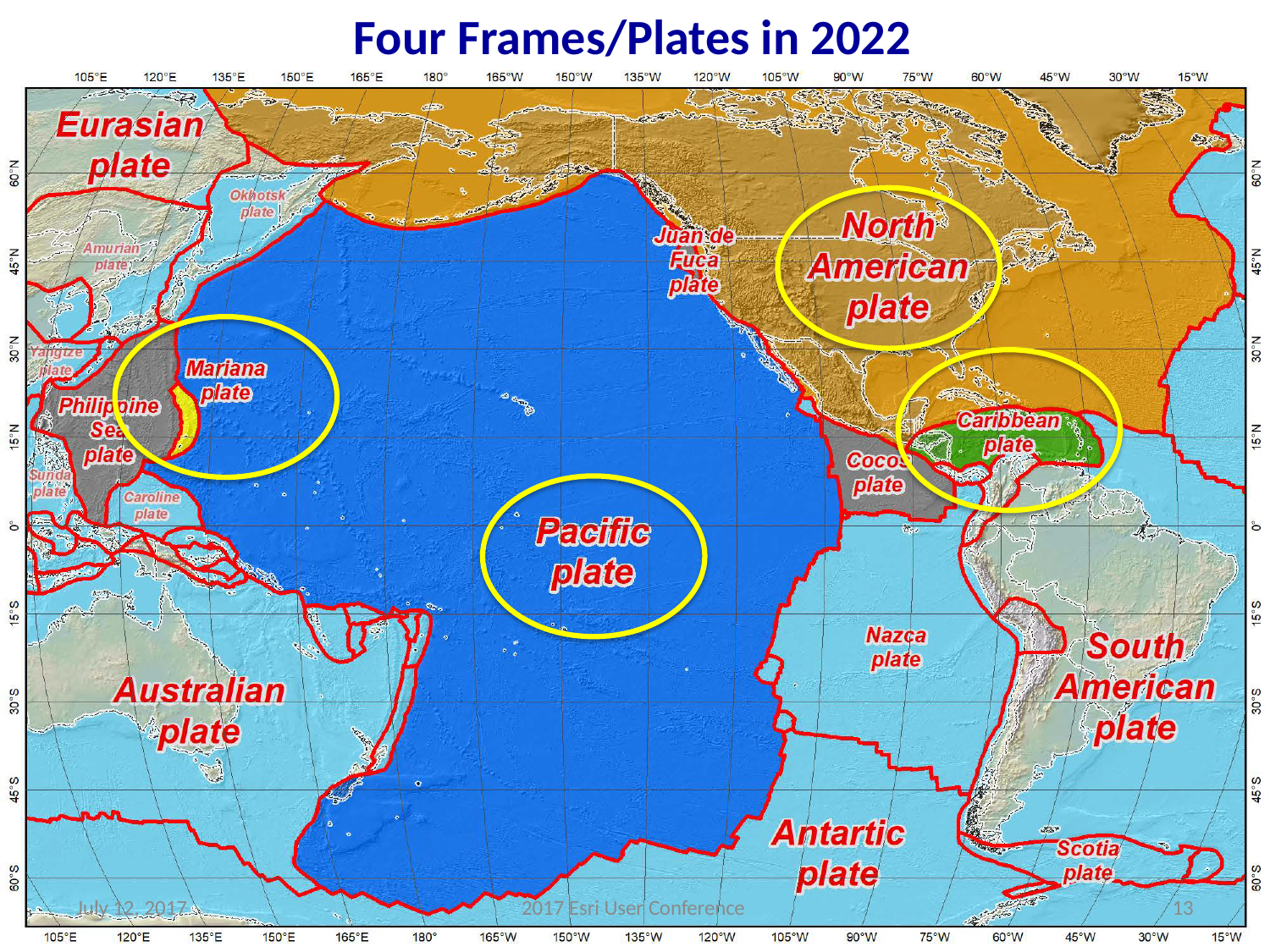

# Four Frames/Plates in 2022
Tectonic plates modeled by NGS

July 12, 2017
2017 Esri User Conference
13